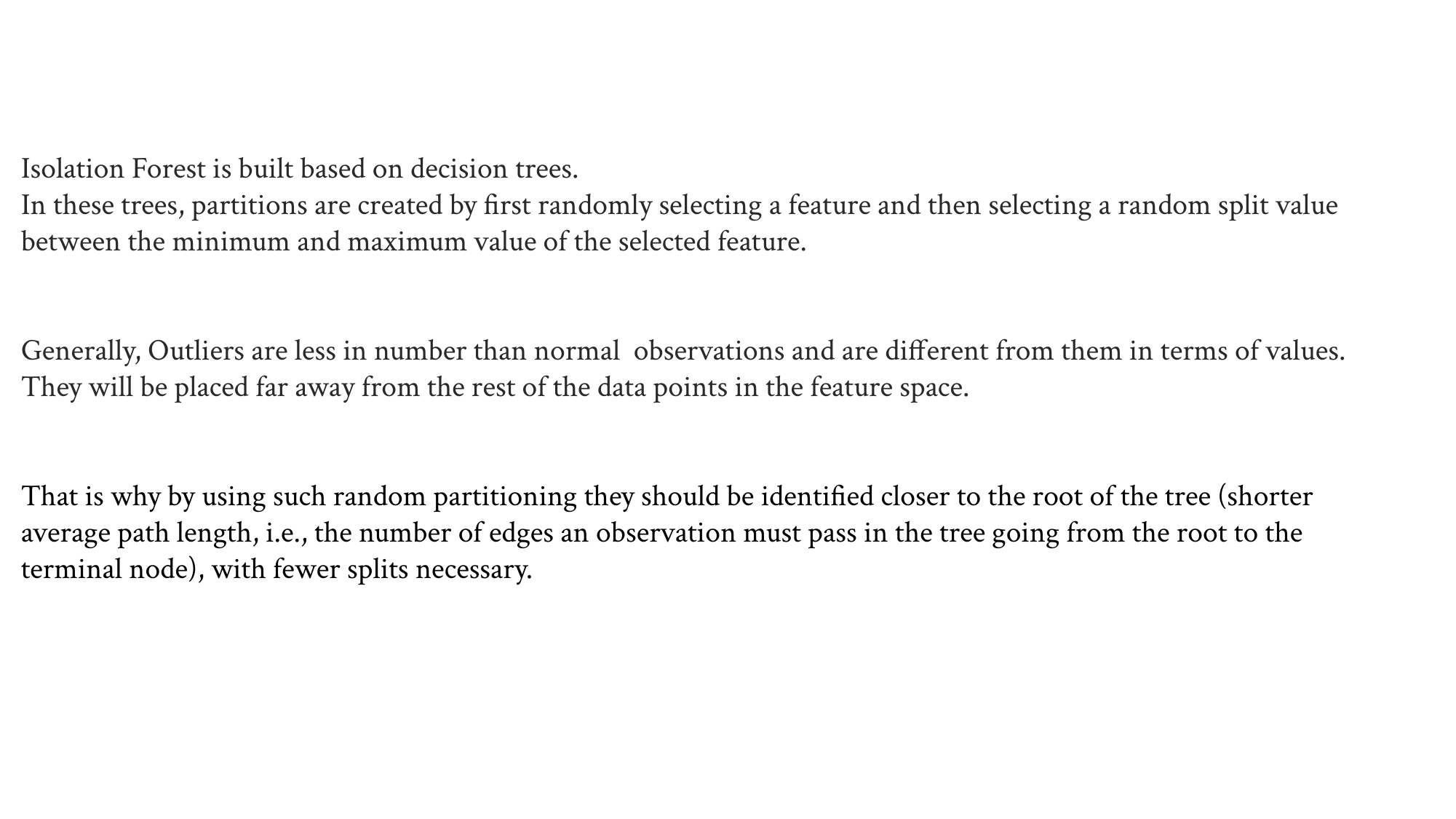

Isolation Forest is built based on decision trees.
In these trees, partitions are created by first randomly selecting a feature and then selecting a random split value between the minimum and maximum value of the selected feature.

Generally, Outliers are less in number than normal  observations and are different from them in terms of values. They will be placed far away from the rest of the data points in the feature space.

That is why by using such random partitioning they should be identified closer to the root of the tree (shorter average path length, i.e., the number of edges an observation must pass in the tree going from the root to the terminal node), with fewer splits necessary.